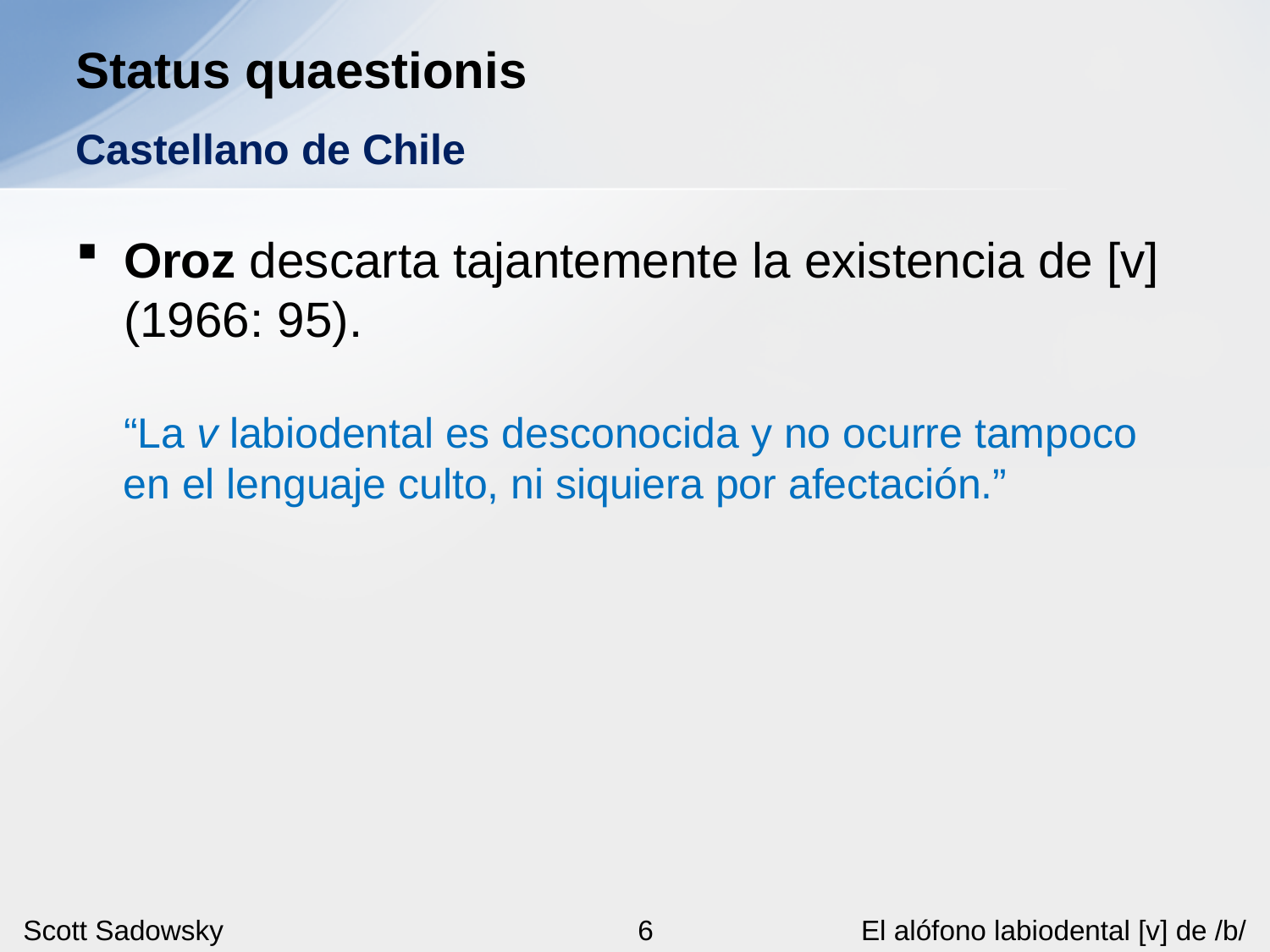

# Status quaestionis
Castellano de Chile
Oroz descarta tajantemente la existencia de [v] (1966: 95).

“La v labiodental es desconocida y no ocurre tampoco en el lenguaje culto, ni siquiera por afectación.”
Scott Sadowsky
6
El alófono labiodental [v] de /b/